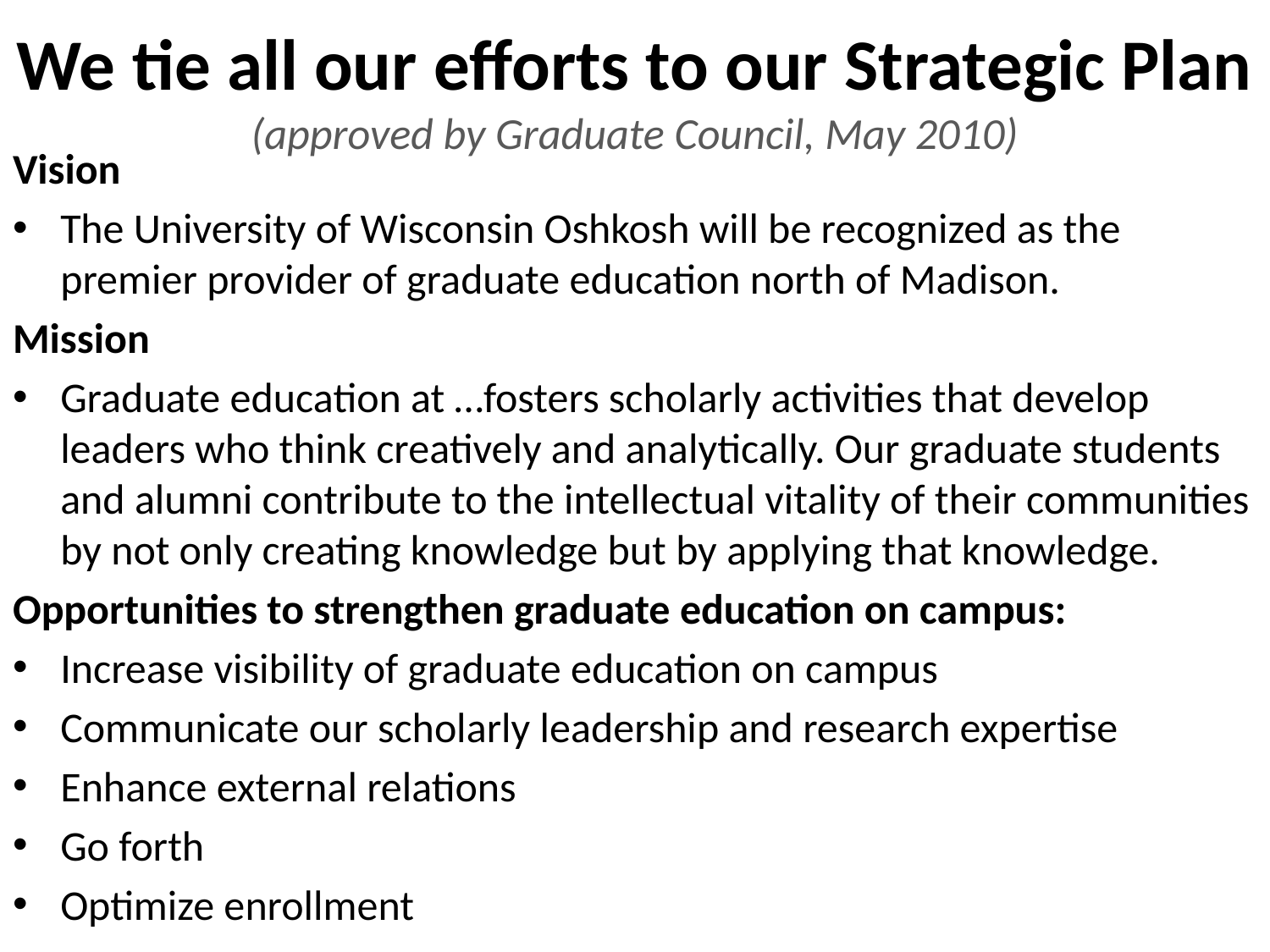

# We tie all our efforts to our Strategic Plan (approved by Graduate Council, May 2010)
Vision
The University of Wisconsin Oshkosh will be recognized as the premier provider of graduate education north of Madison.
Mission
Graduate education at …fosters scholarly activities that develop leaders who think creatively and analytically. Our graduate students and alumni contribute to the intellectual vitality of their communities by not only creating knowledge but by applying that knowledge.
Opportunities to strengthen graduate education on campus:
Increase visibility of graduate education on campus
Communicate our scholarly leadership and research expertise
Enhance external relations
Go forth
Optimize enrollment